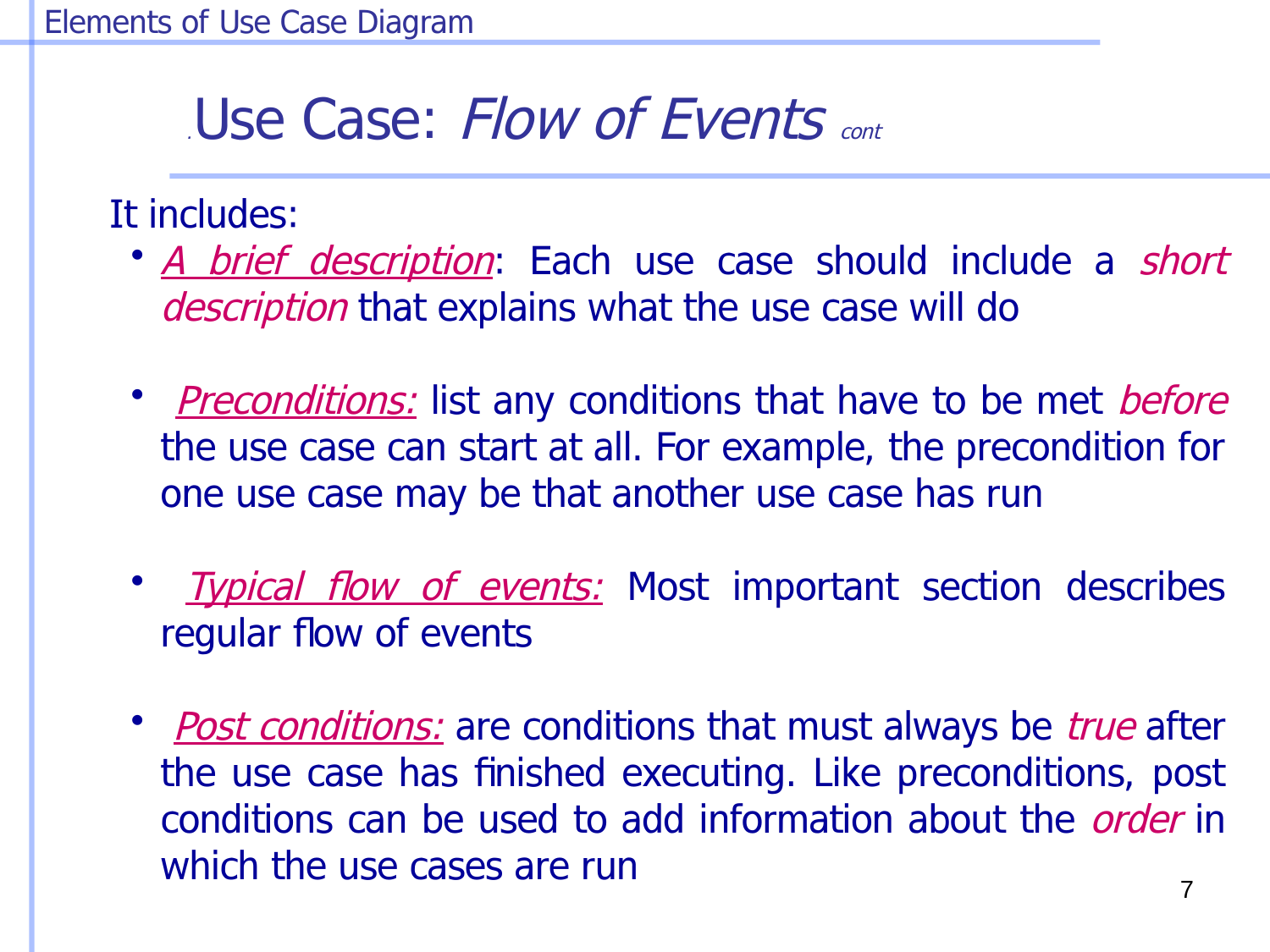

Elements of Use Case Diagram

Use Case: Flow of Events cont.

 It includes:
A brief description: Each use case should include a short description that explains what the use case will do

 Preconditions: list any conditions that have to be met before the use case can start at all. For example, the precondition for one use case may be that another use case has run

 Typical flow of events: Most important section describes regular flow of events

 Post conditions: are conditions that must always be true after the use case has finished executing. Like preconditions, post conditions can be used to add information about the order in which the use cases are run
7